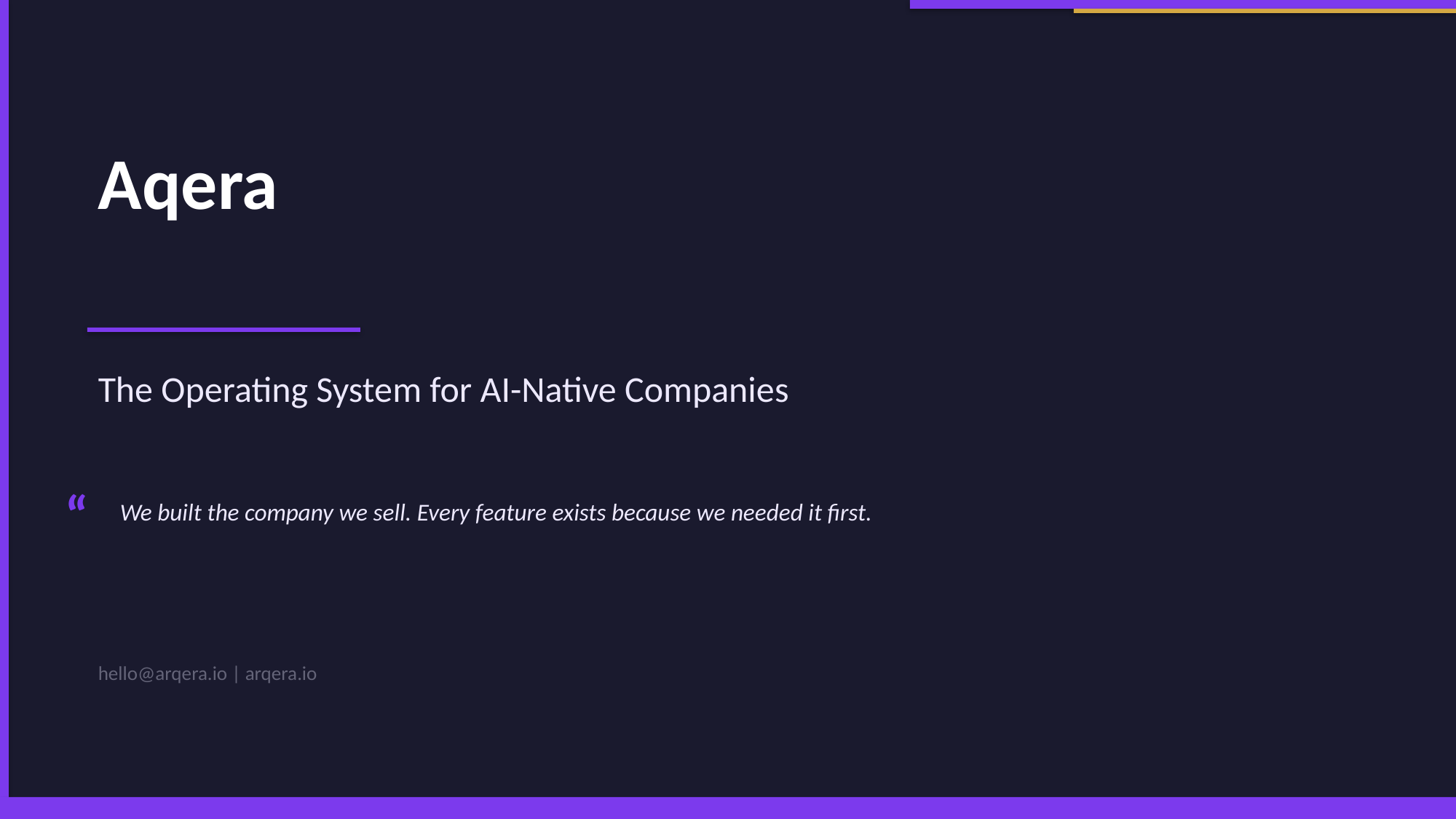

Aqera

The Operating System for AI-Native Companies
“
We built the company we sell. Every feature exists because we needed it first.
hello@arqera.io | arqera.io